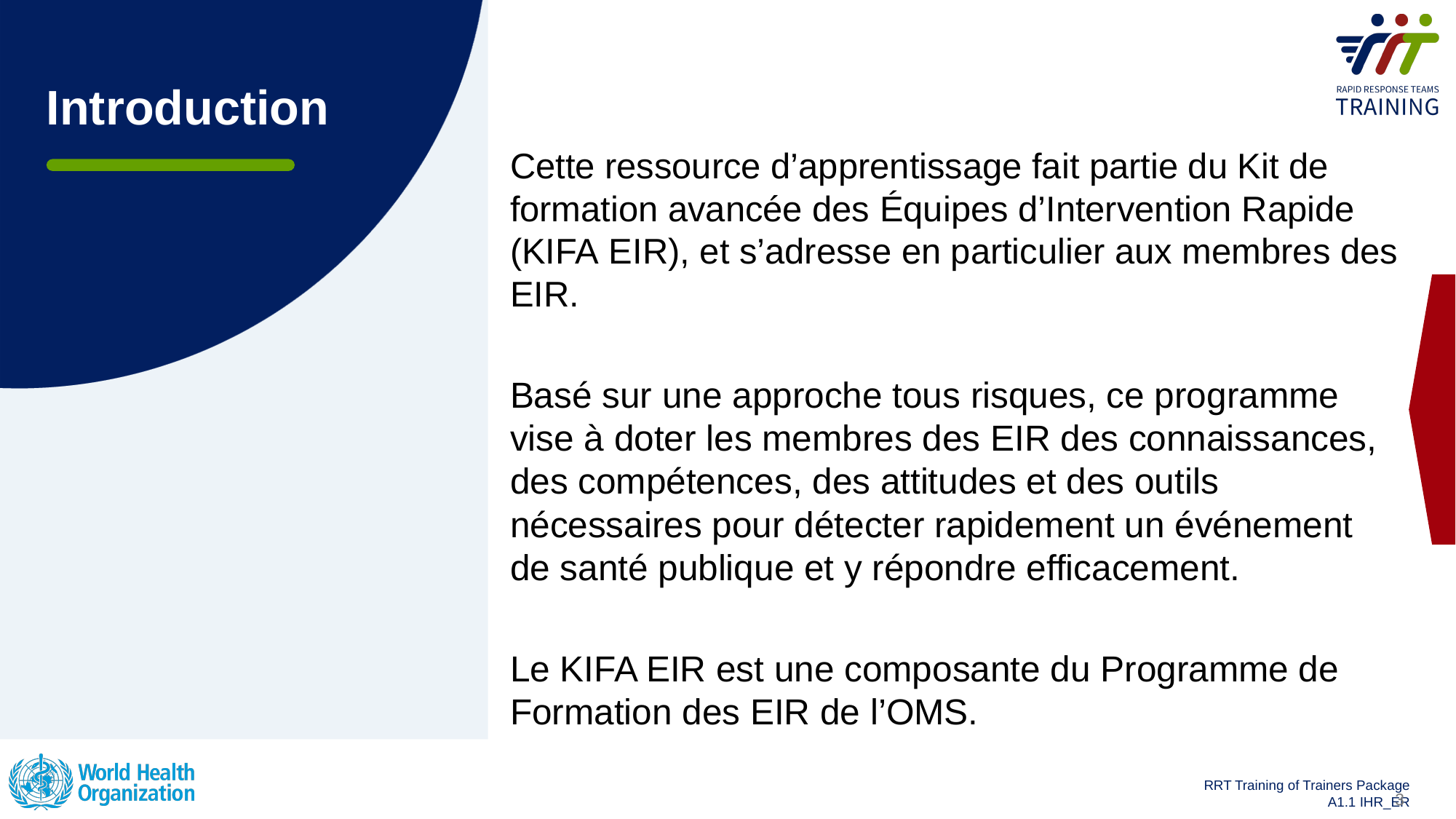

# Introduction
Cette ressource d’apprentissage fait partie du Kit de formation avancée des Équipes d’Intervention Rapide (KIFA EIR), et s’adresse en particulier aux membres des EIR.

Basé sur une approche tous risques, ce programme vise à doter les membres des EIR des connaissances, des compétences, des attitudes et des outils nécessaires pour détecter rapidement un événement de santé publique et y répondre efficacement.

Le KIFA EIR est une composante du Programme de Formation des EIR de l’OMS.